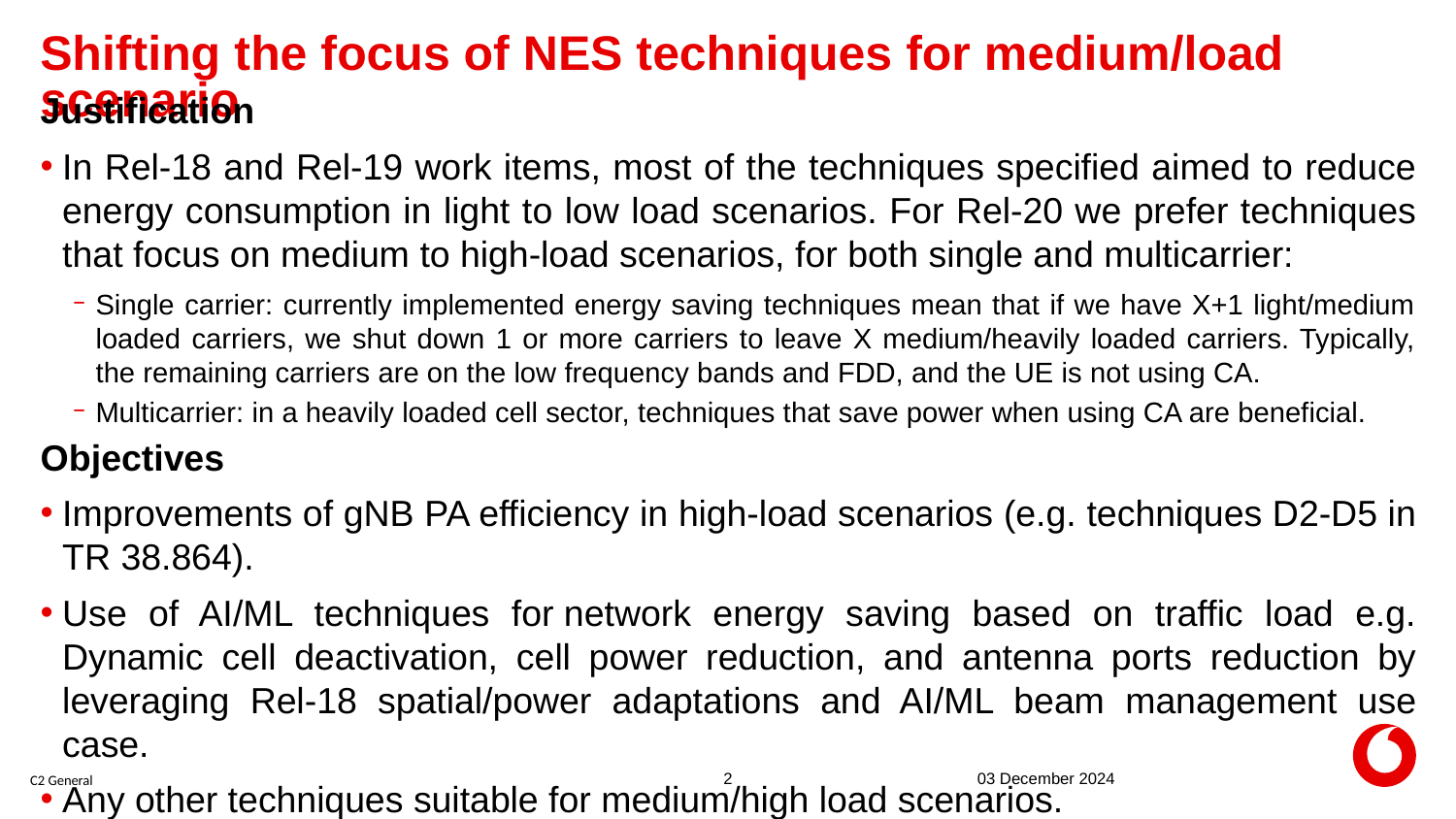

# Shifting the focus of NES techniques for medium/load scenario
Justification
In Rel-18 and Rel-19 work items, most of the techniques specified aimed to reduce energy consumption in light to low load scenarios. For Rel-20 we prefer techniques that focus on medium to high-load scenarios, for both single and multicarrier:
Single carrier: currently implemented energy saving techniques mean that if we have X+1 light/medium loaded carriers, we shut down 1 or more carriers to leave X medium/heavily loaded carriers. Typically, the remaining carriers are on the low frequency bands and FDD, and the UE is not using CA.
Multicarrier: in a heavily loaded cell sector, techniques that save power when using CA are beneficial.
Objectives
Improvements of gNB PA efficiency in high-load scenarios (e.g. techniques D2-D5 in TR 38.864).
Use of AI/ML techniques for network energy saving based on traffic load e.g. Dynamic cell deactivation, cell power reduction, and antenna ports reduction by leveraging Rel-18 spatial/power adaptations and AI/ML beam management use case.
Any other techniques suitable for medium/high load scenarios.
03 December 2024
2